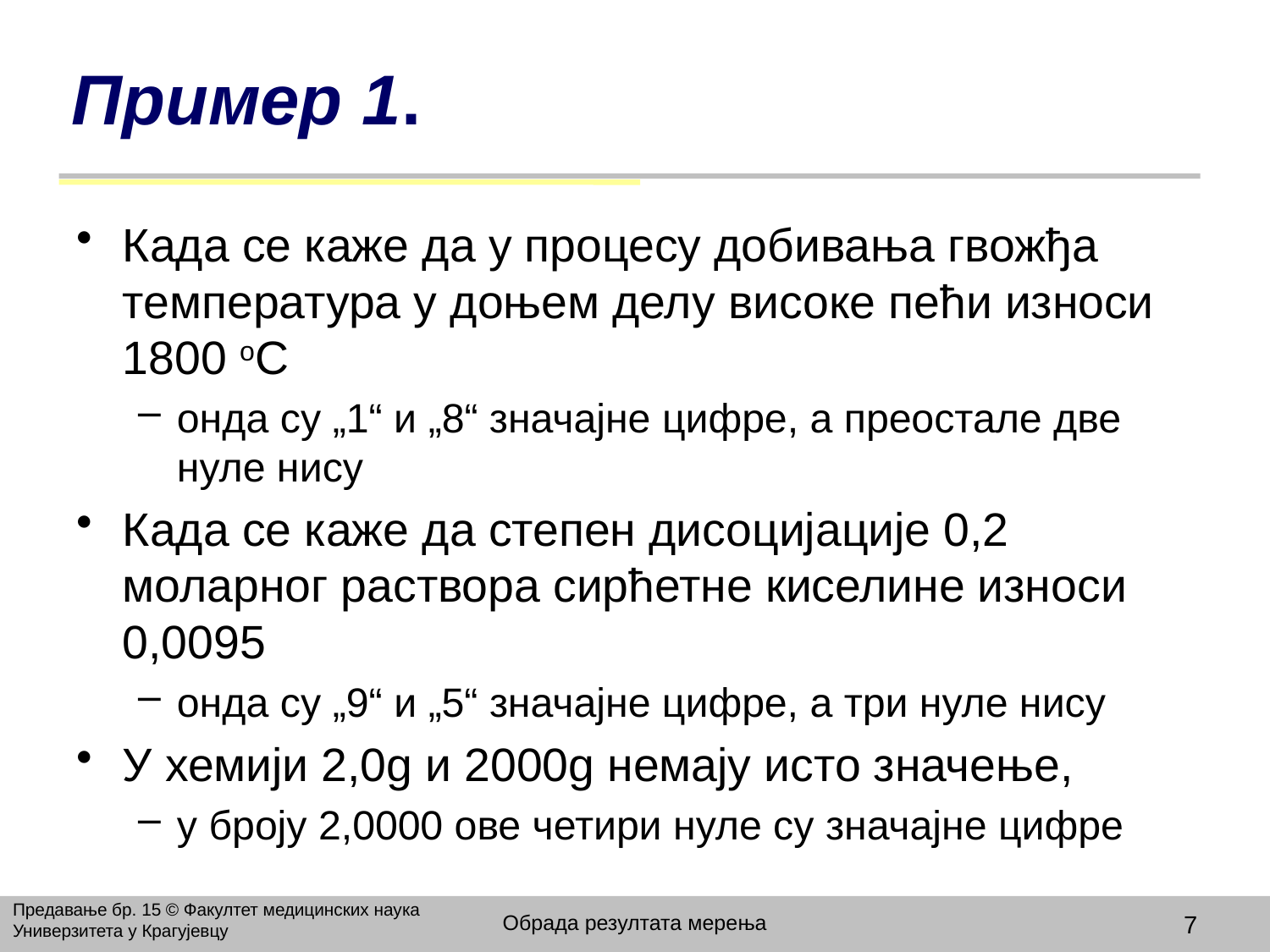

# Пример 1.
Када се каже да у процесу добивања гвожђа температура у доњем делу високе пећи износи 1800 oC
онда су „1“ и „8“ значајне цифре, а преостале две нуле нису
Када се каже да степен дисоцијације 0,2 моларног раствора сирћетне киселине износи 0,0095
онда су „9“ и „5“ значајне цифре, а три нуле нису
У хемији 2,0g и 2000g немају исто значење,
у броју 2,0000 ове четири нуле су значајне цифре
Предавање бр. 15 © Факултет медицинских наука Универзитета у Крагујевцу
Обрада резултата мерења
7